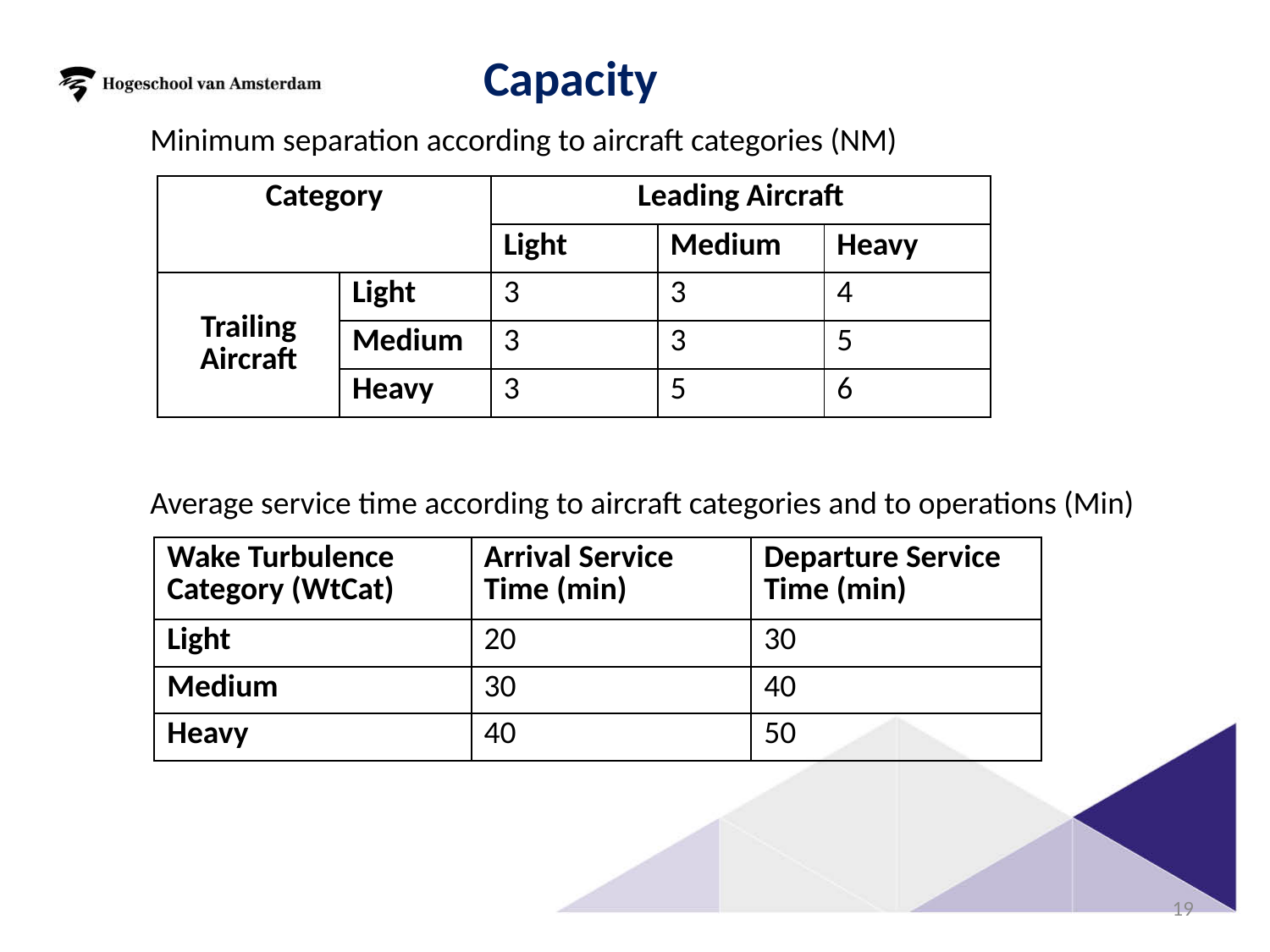

Capacity
Minimum separation according to aircraft categories (NM)

| Category |  | Leading Aircraft | Category | Category |
| --- | --- | --- | --- | --- |
|  |  | Light | Medium | Heavy |
| Trailing Aircraft | Light | 3 | 3 | 4 |
|  | Medium | 3 | 3 | 5 |
|  | Heavy | 3 | 5 | 6 |
Average service time according to aircraft categories and to operations (Min)
| Wake Turbulence Category (WtCat) | Arrival Service Time (min) | Departure Service Time (min) |
| --- | --- | --- |
| Light | 20 | 30 |
| Medium | 30 | 40 |
| Heavy | 40 | 50 |
19